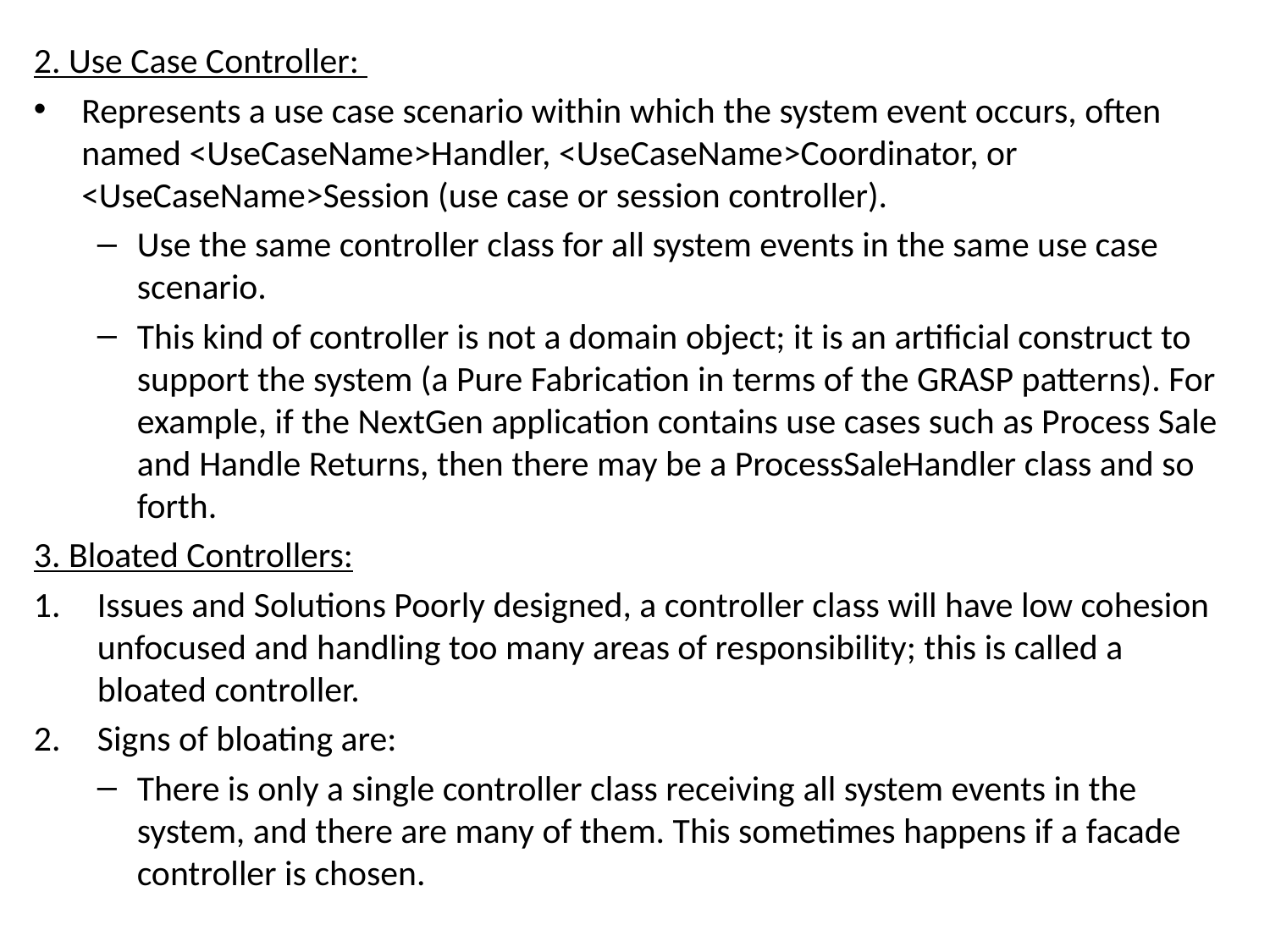

2. Use Case Controller:
Represents a use case scenario within which the system event occurs, often named <UseCaseName>Handler, <UseCaseName>Coordinator, or <UseCaseName>Session (use case or session controller).
Use the same controller class for all system events in the same use case scenario.
This kind of controller is not a domain object; it is an artificial construct to support the system (a Pure Fabrication in terms of the GRASP patterns). For example, if the NextGen application contains use cases such as Process Sale and Handle Returns, then there may be a ProcessSaleHandler class and so forth.
3. Bloated Controllers:
Issues and Solutions Poorly designed, a controller class will have low cohesion unfocused and handling too many areas of responsibility; this is called a bloated controller.
Signs of bloating are:
There is only a single controller class receiving all system events in the system, and there are many of them. This sometimes happens if a facade controller is chosen.